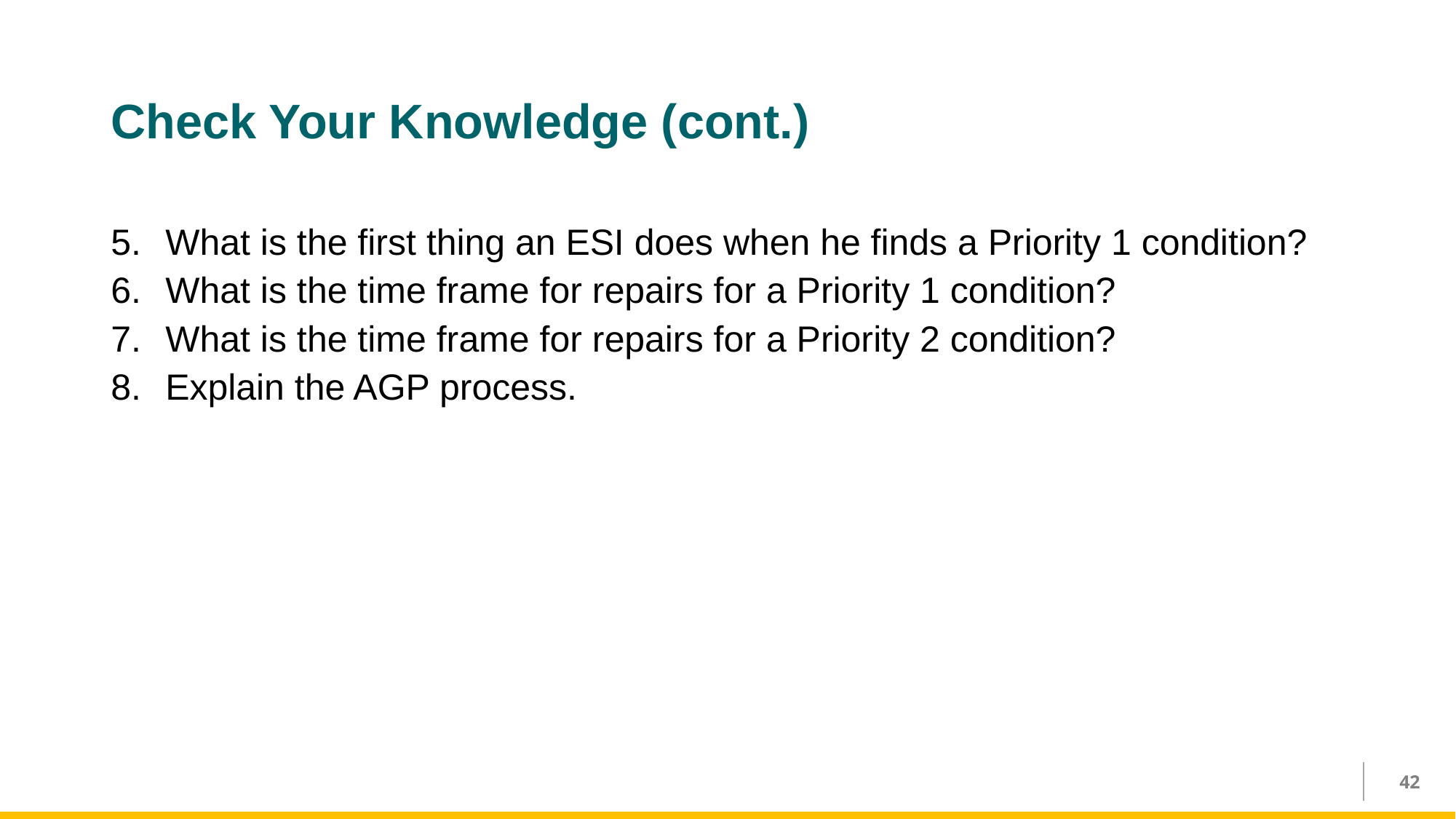

# Check Your Knowledge (cont.)
What is the first thing an ESI does when he finds a Priority 1 condition?
What is the time frame for repairs for a Priority 1 condition?
What is the time frame for repairs for a Priority 2 condition?
Explain the AGP process.